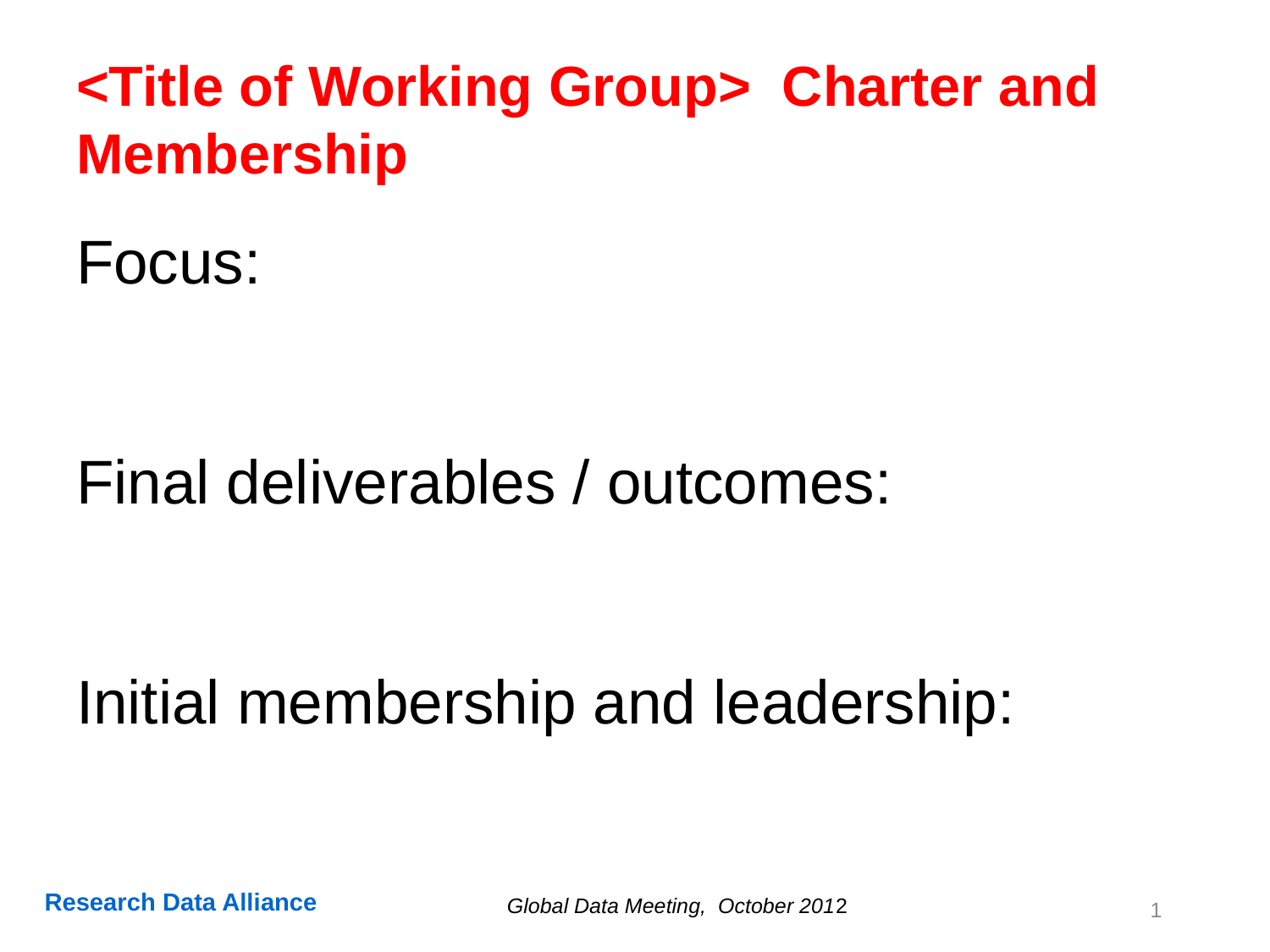

# <Title of Working Group>  Charter and Membership
Focus:

Final deliverables / outcomes:

Initial membership and leadership: